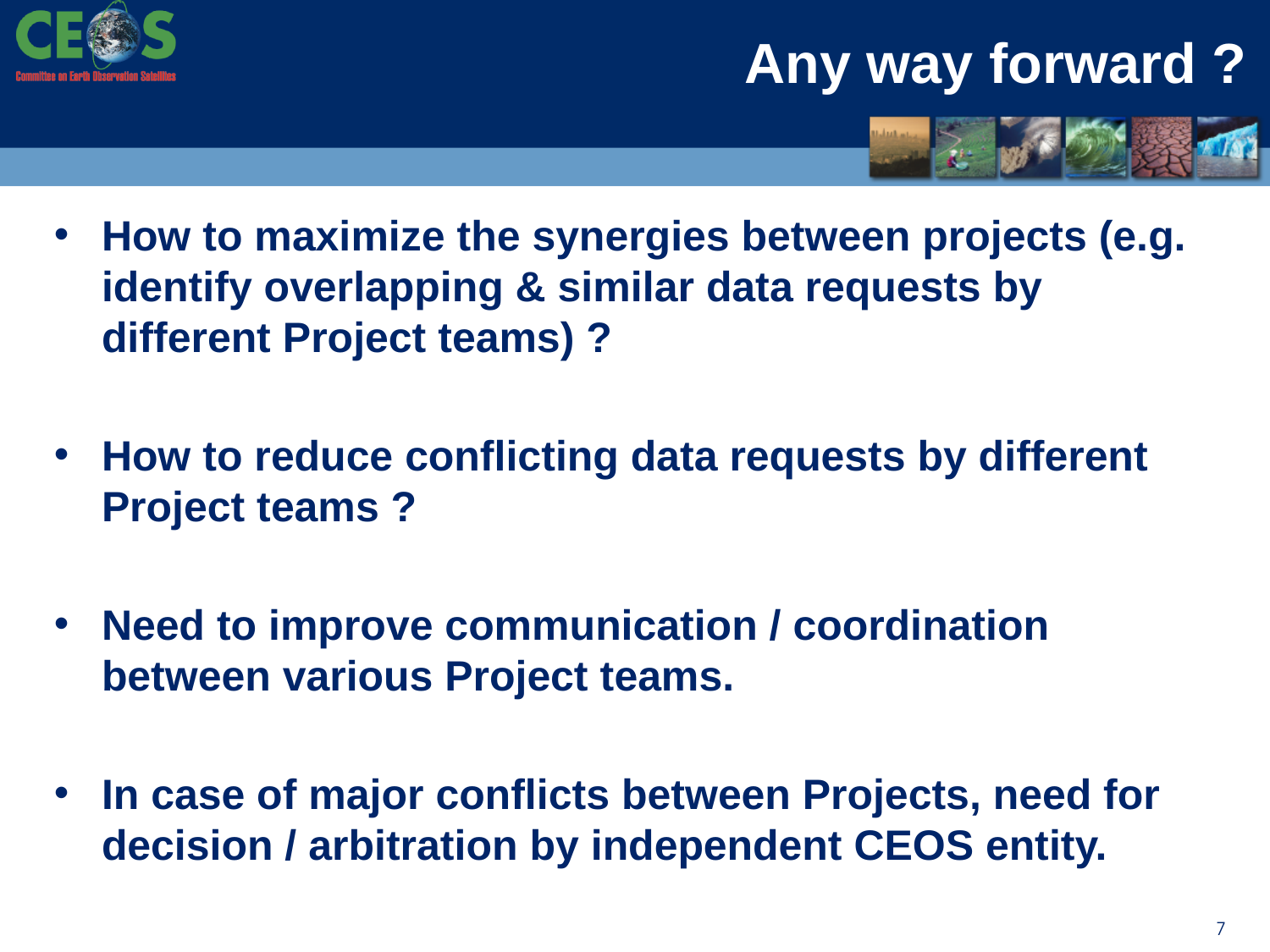

# Any way forward ?
How to maximize the synergies between projects (e.g. identify overlapping & similar data requests by different Project teams) ?

How to reduce conflicting data requests by different Project teams ?

Need to improve communication / coordination between various Project teams.

In case of major conflicts between Projects, need for decision / arbitration by independent CEOS entity.